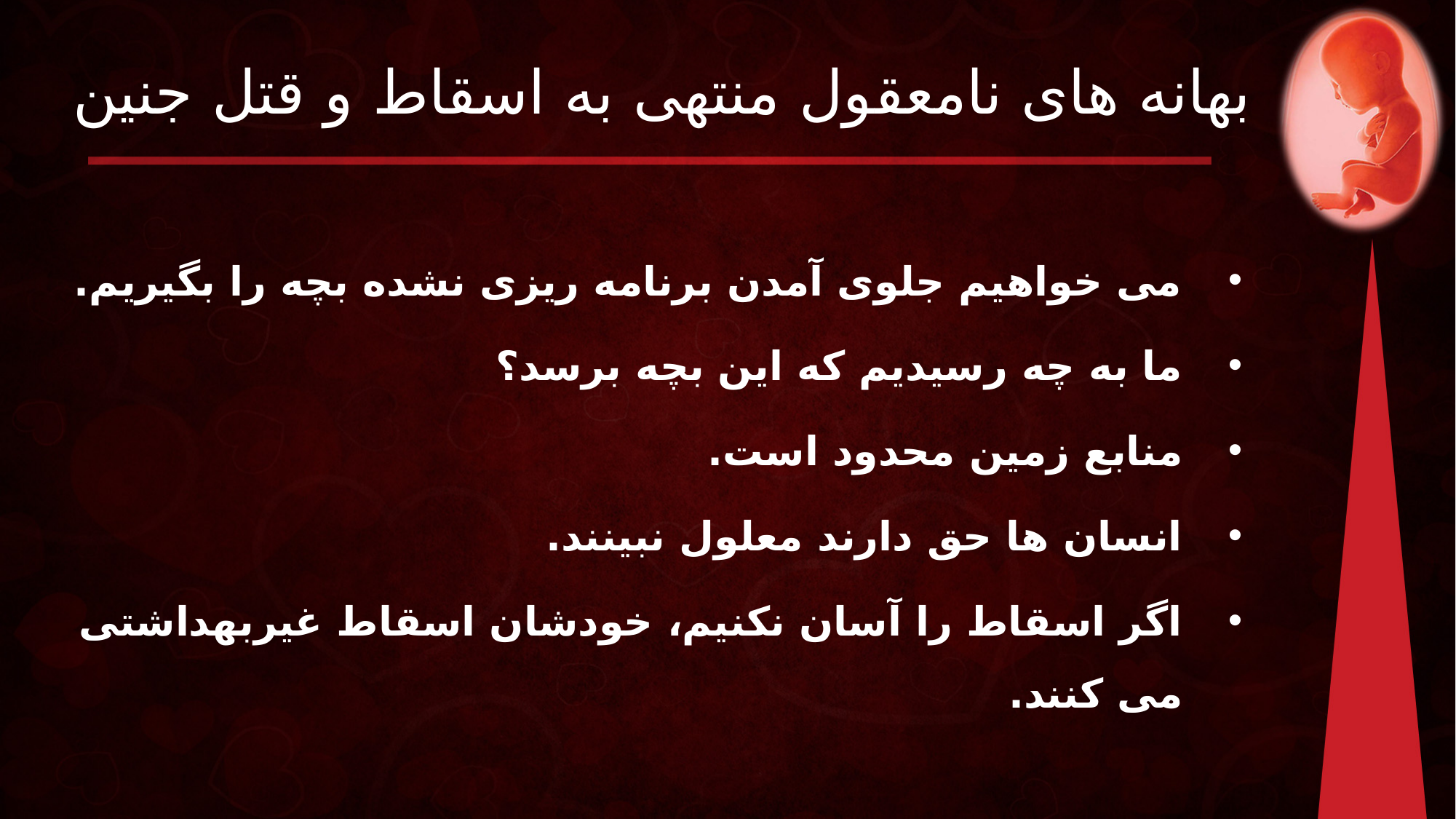

# بهانه های نامعقول منتهی به اسقاط و قتل جنین
می خواهیم جلوی آمدن برنامه ریزی نشده بچه را بگیریم.
ما به چه رسیدیم که این بچه برسد؟
منابع زمین محدود است.
انسان ها حق دارند معلول نبینند.
اگر اسقاط را آسان نکنیم، خودشان اسقاط غیربهداشتی می کنند.